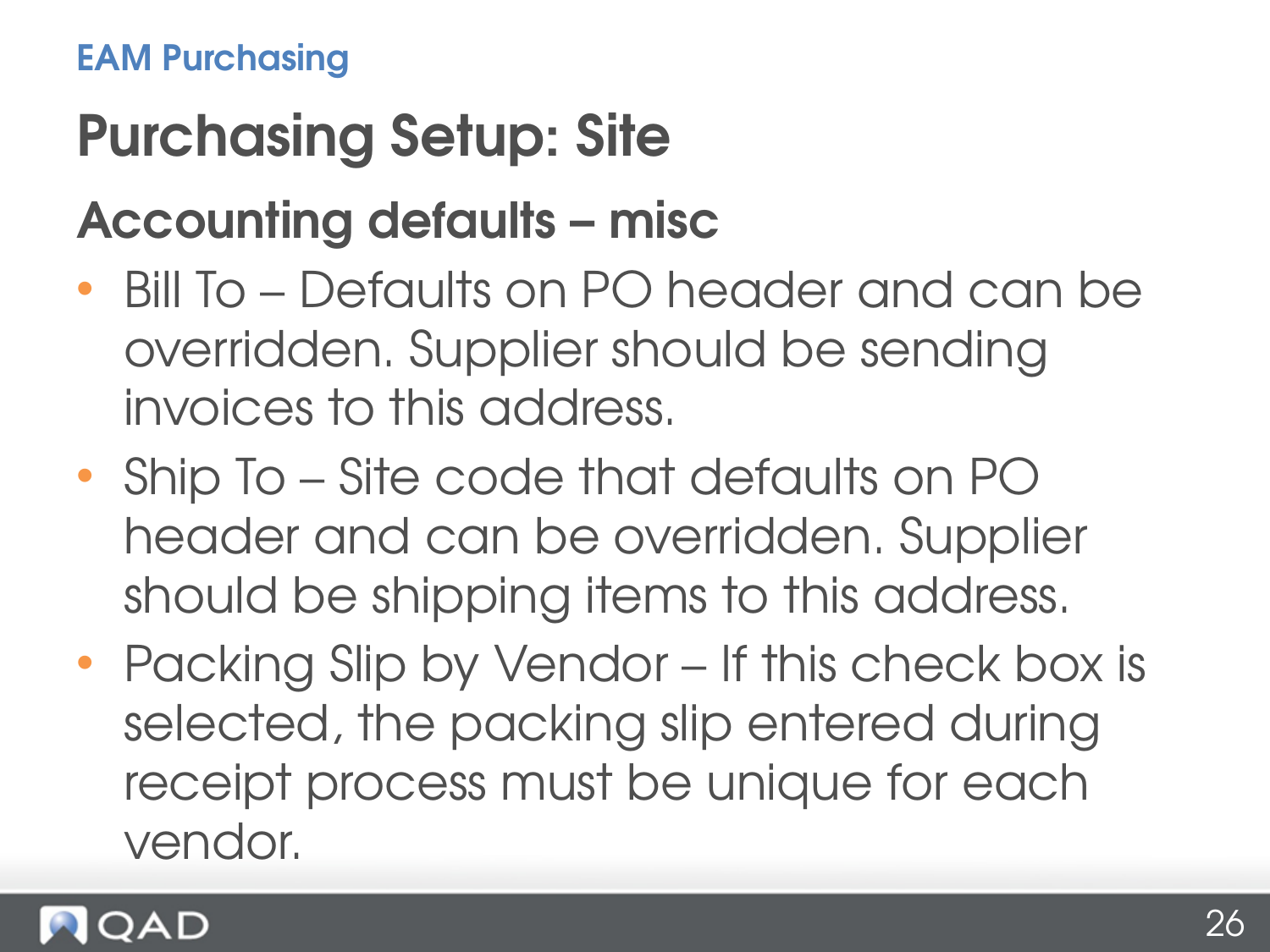

EAM Purchasing
# Purchasing Setup: Site
Accounting defaults – misc
Bill To – Defaults on PO header and can be overridden. Supplier should be sending invoices to this address.
Ship To – Site code that defaults on PO header and can be overridden. Supplier should be shipping items to this address.
Packing Slip by Vendor – If this check box is selected, the packing slip entered during receipt process must be unique for each vendor.

26